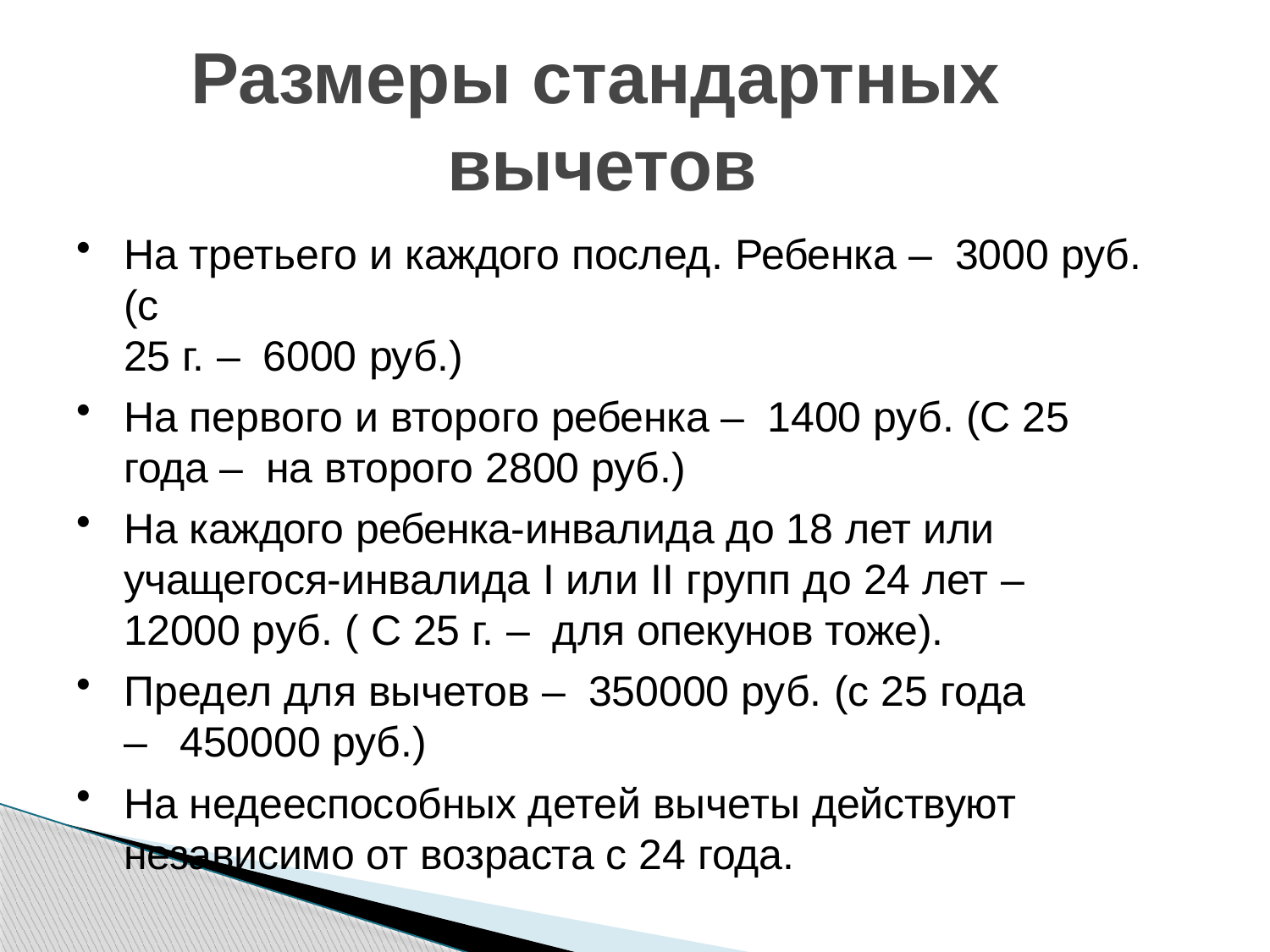

# Размеры стандартных вычетов
На третьего и каждого послед. Ребенка – 3000 руб. (с
25 г. – 6000 руб.)
На первого и второго ребенка – 1400 руб. (С 25 года – на второго 2800 руб.)
На каждого ребенка-инвалида до 18 лет или учащегося-инвалида I или II групп до 24 лет – 12000 руб. ( С 25 г. – для опекунов тоже).
Предел для вычетов – 350000 руб. (с 25 года – 450000 руб.)
На недееспособных детей вычеты действуют независимо от возраста с 24 года.